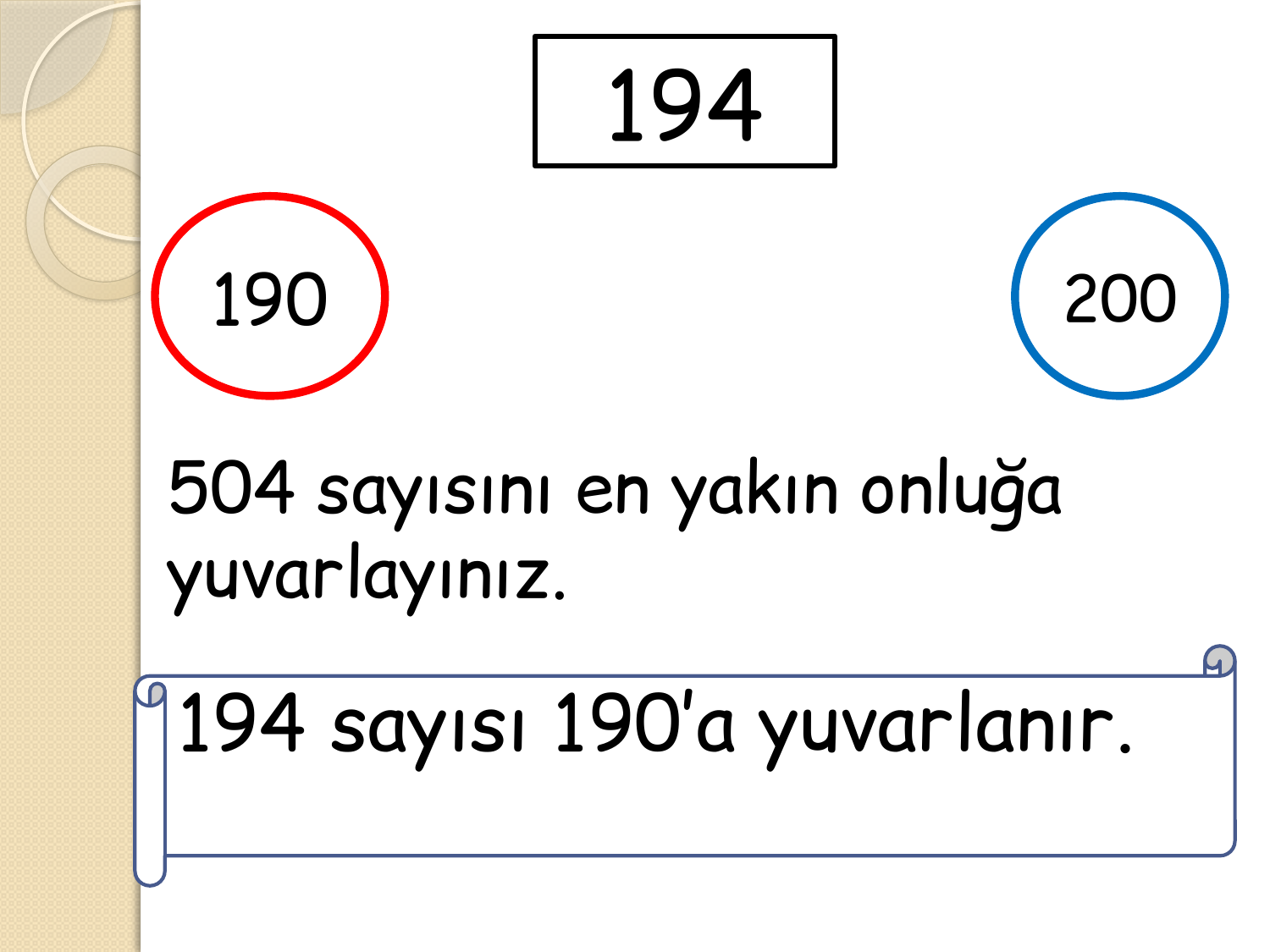

194
190
200
504 sayısını en yakın onluğa yuvarlayınız.
194 sayısı 190’a yuvarlanır.